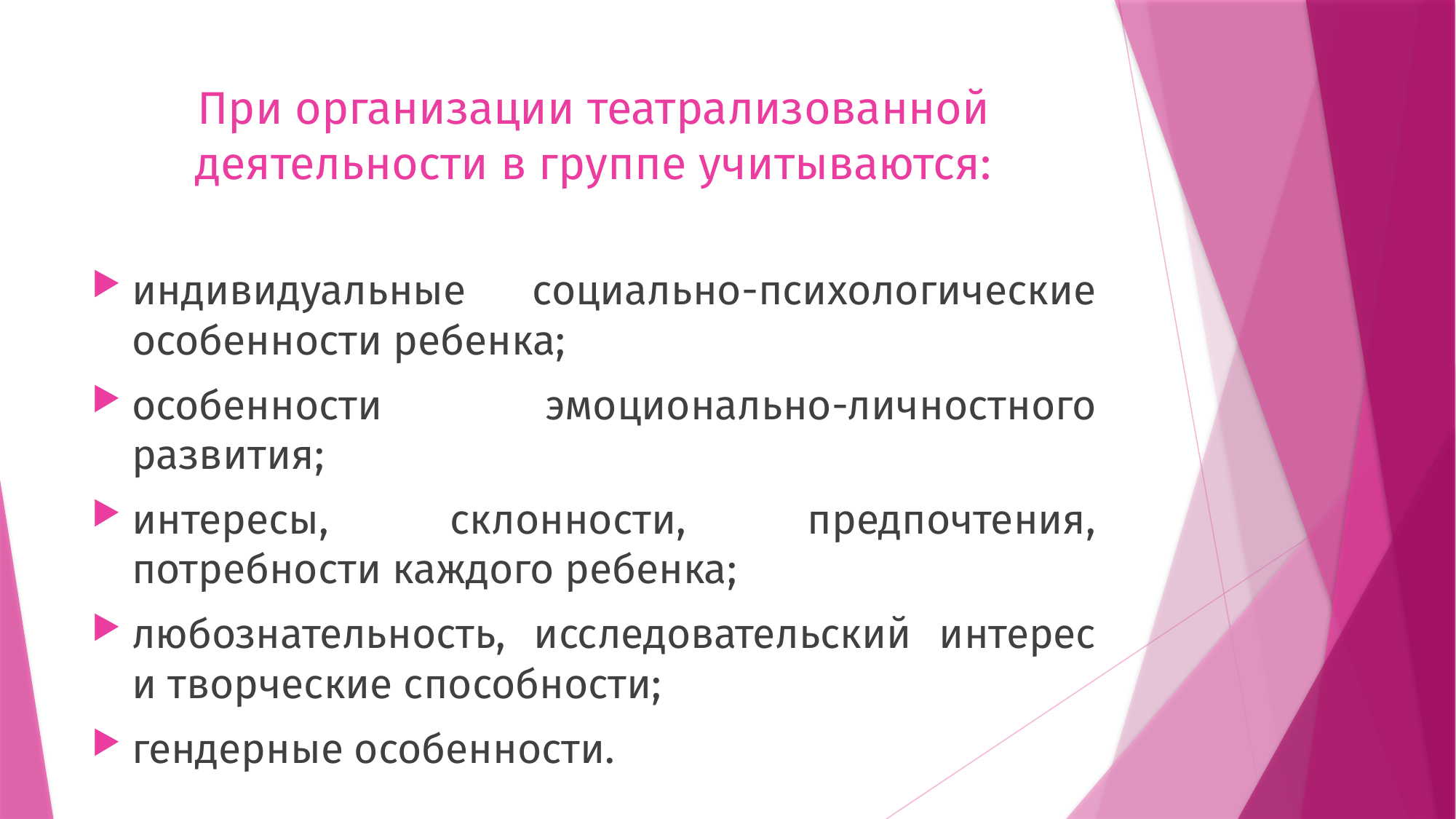

# При организации театрализованной деятельности в группе учитываются:
индивидуальные социально-психологические особенности ребенка;
особенности эмоционально-личностного развития;
интересы, склонности, предпочтения, потребности каждого ребенка;
любознательность, исследовательский интерес и творческие способности;
гендерные особенности.